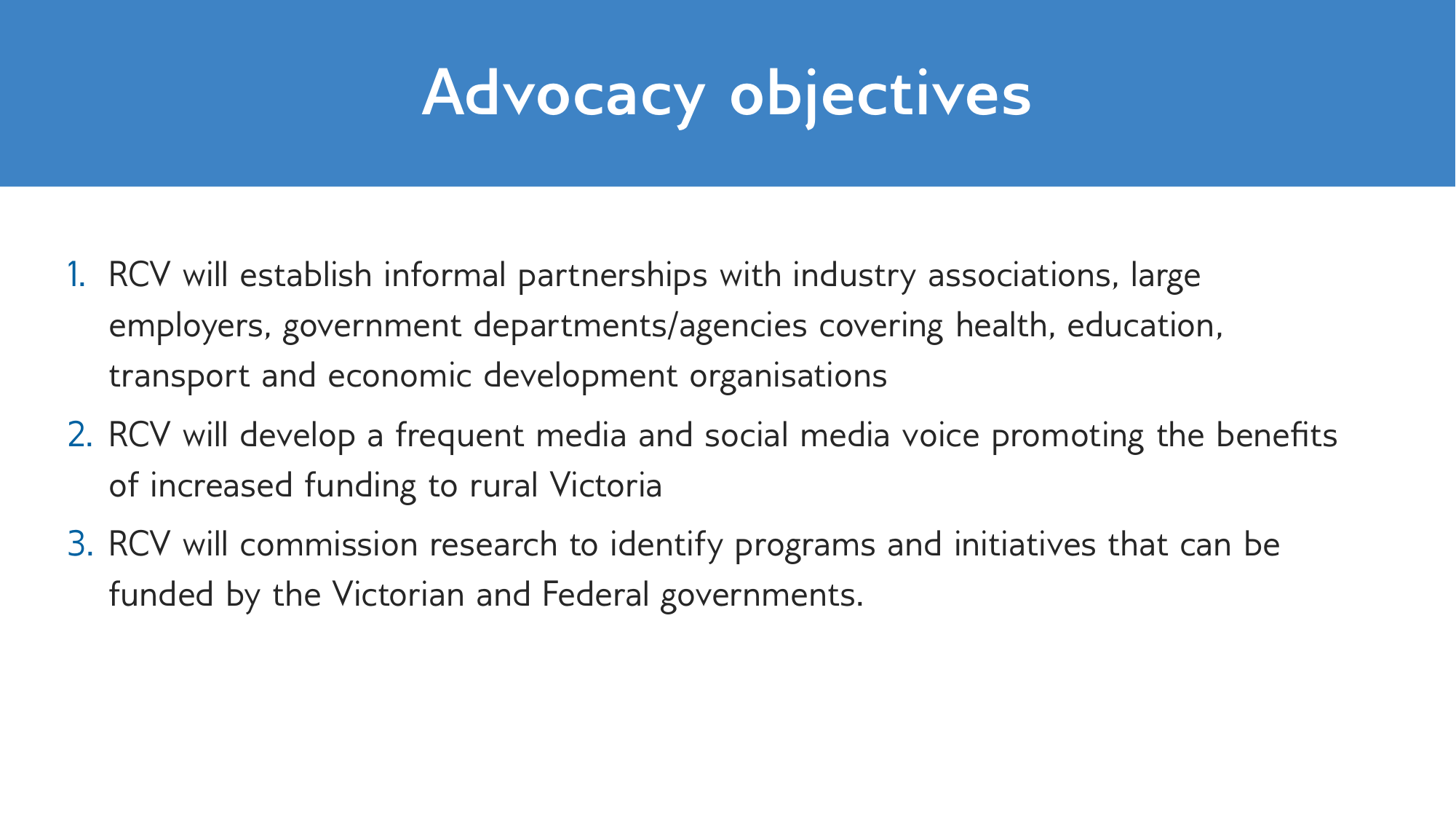

Advocacy objectives
RCV will establish informal partnerships with industry associations, large employers, government departments/agencies covering health, education, transport and economic development organisations
RCV will develop a frequent media and social media voice promoting the benefits of increased funding to rural Victoria
RCV will commission research to identify programs and initiatives that can be funded by the Victorian and Federal governments.